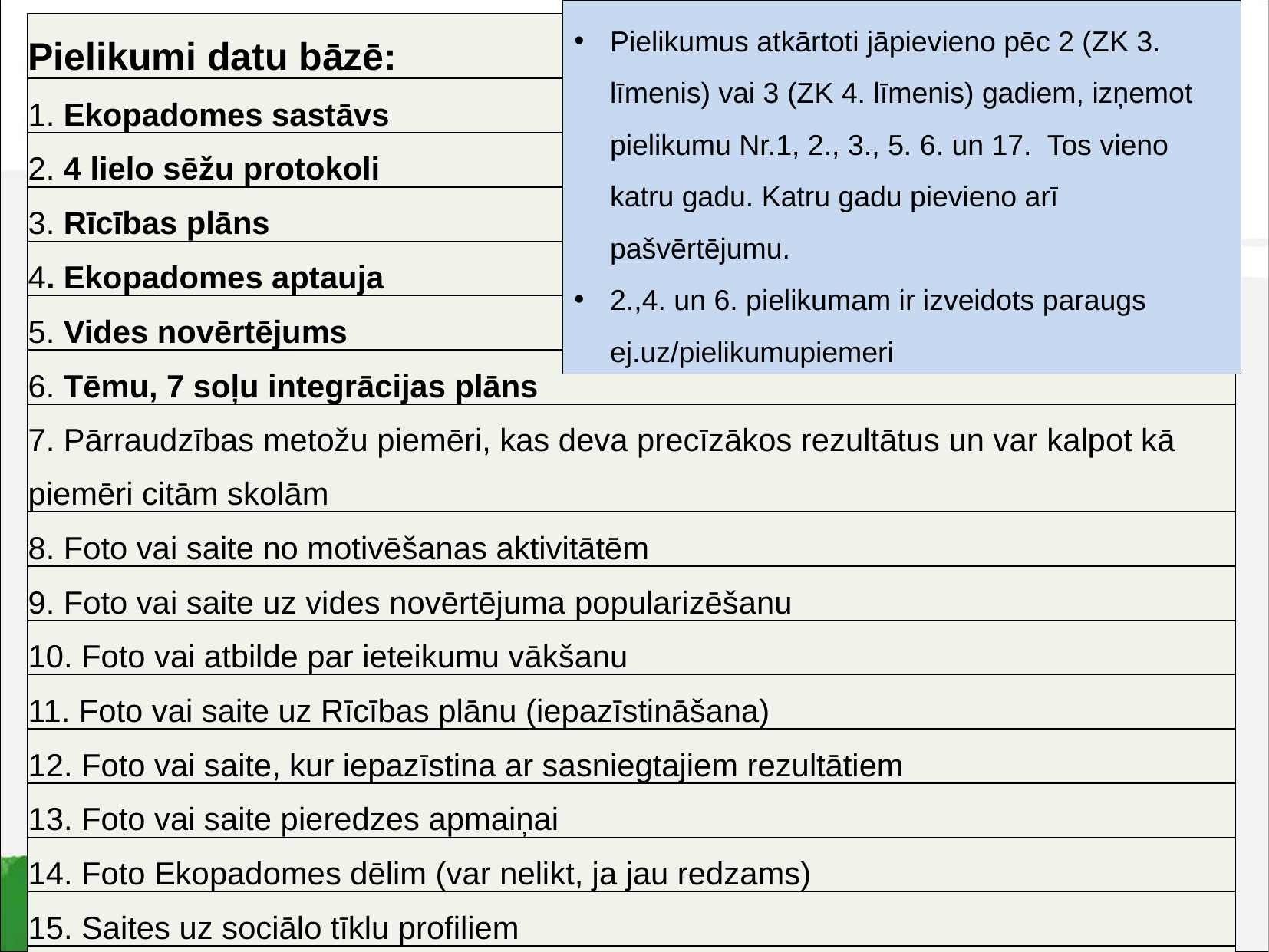

Pielikumus atkārtoti jāpievieno pēc 2 (ZK 3. līmenis) vai 3 (ZK 4. līmenis) gadiem, izņemot pielikumu Nr.1, 2., 3., 5. 6. un 17.  Tos vieno katru gadu. Katru gadu pievieno arī pašvērtējumu.
2.,4. un 6. pielikumam ir izveidots paraugs ej.uz/pielikumupiemeri
| Pielikumi datu bāzē: |
| --- |
| 1. Ekopadomes sastāvs |
| 2. 4 lielo sēžu protokoli |
| 3. Rīcības plāns |
| 4. Ekopadomes aptauja |
| 5. Vides novērtējums |
| 6. Tēmu, 7 soļu integrācijas plāns |
| 7. Pārraudzības metožu piemēri, kas deva precīzākos rezultātus un var kalpot kā piemēri citām skolām |
| 8. Foto vai saite no motivēšanas aktivitātēm |
| 9. Foto vai saite uz vides novērtējuma popularizēšanu |
| 10. Foto vai atbilde par ieteikumu vākšanu |
| 11. Foto vai saite uz Rīcības plānu (iepazīstināšana) |
| 12. Foto vai saite, kur iepazīstina ar sasniegtajiem rezultātiem |
| 13. Foto vai saite pieredzes apmaiņai |
| 14. Foto Ekopadomes dēlim (var nelikt, ja jau redzams) |
| 15. Saites uz sociālo tīklu profiliem |
| 16. Saites uz rakstiem par skolu, vai literatūras atsauce |
| 17. Vides kodeksa foto vai teksts |